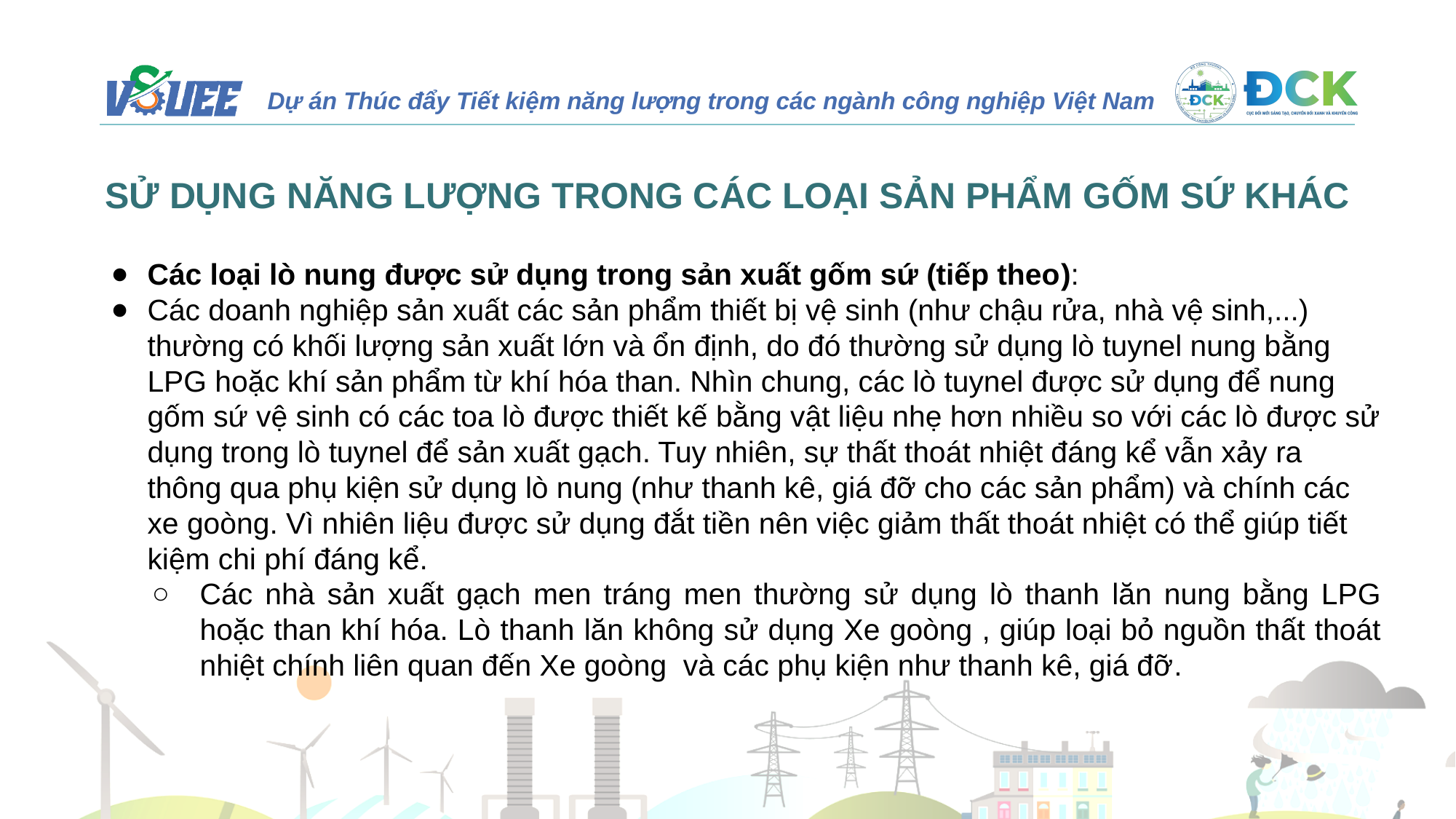

# SỬ DỤNG NĂNG LƯỢNG TRONG CÁC LOẠI SẢN PHẨM GỐM SỨ KHÁC
Các loại lò nung được sử dụng trong sản xuất gốm sứ (tiếp theo):
Các doanh nghiệp sản xuất các sản phẩm thiết bị vệ sinh (như chậu rửa, nhà vệ sinh,...) thường có khối lượng sản xuất lớn và ổn định, do đó thường sử dụng lò tuynel nung bằng LPG hoặc khí sản phẩm từ khí hóa than. Nhìn chung, các lò tuynel được sử dụng để nung gốm sứ vệ sinh có các toa lò được thiết kế bằng vật liệu nhẹ hơn nhiều so với các lò được sử dụng trong lò tuynel để sản xuất gạch. Tuy nhiên, sự thất thoát nhiệt đáng kể vẫn xảy ra thông qua phụ kiện sử dụng lò nung (như thanh kê, giá đỡ cho các sản phẩm) và chính các xe goòng. Vì nhiên liệu được sử dụng đắt tiền nên việc giảm thất thoát nhiệt có thể giúp tiết kiệm chi phí đáng kể.
Các nhà sản xuất gạch men tráng men thường sử dụng lò thanh lăn nung bằng LPG hoặc than khí hóa. Lò thanh lăn không sử dụng Xe goòng , giúp loại bỏ nguồn thất thoát nhiệt chính liên quan đến Xe goòng  và các phụ kiện như thanh kê, giá đỡ.